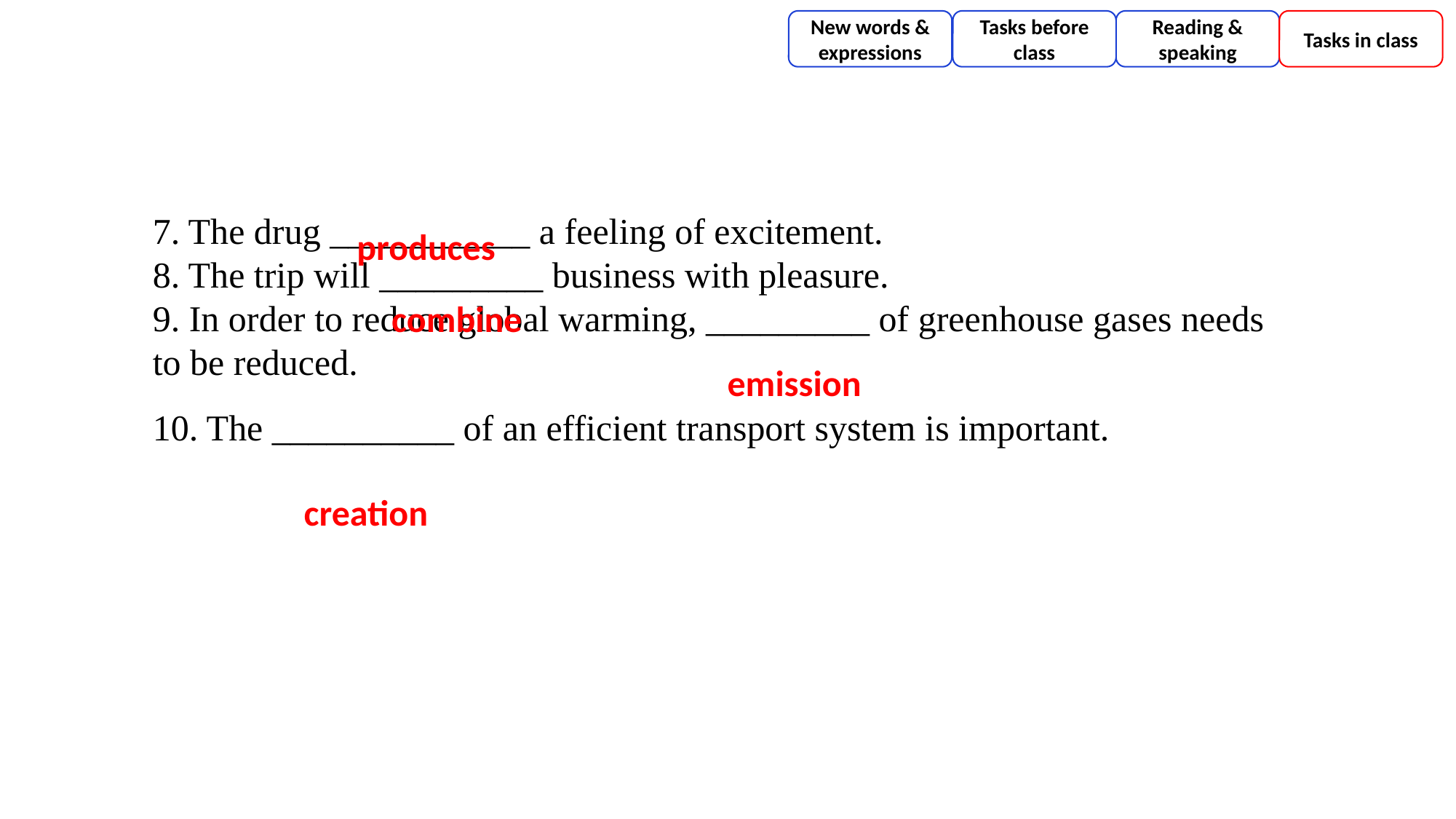

New words & expressions
Tasks before class
Reading & speaking
Tasks in class
7. The drug ___________ a feeling of excitement.8. The trip will _________ business with pleasure.9. In order to reduce global warming, _________ of greenhouse gases needs to be reduced.10. The __________ of an efficient transport system is important.
produces
combine
emission
creation